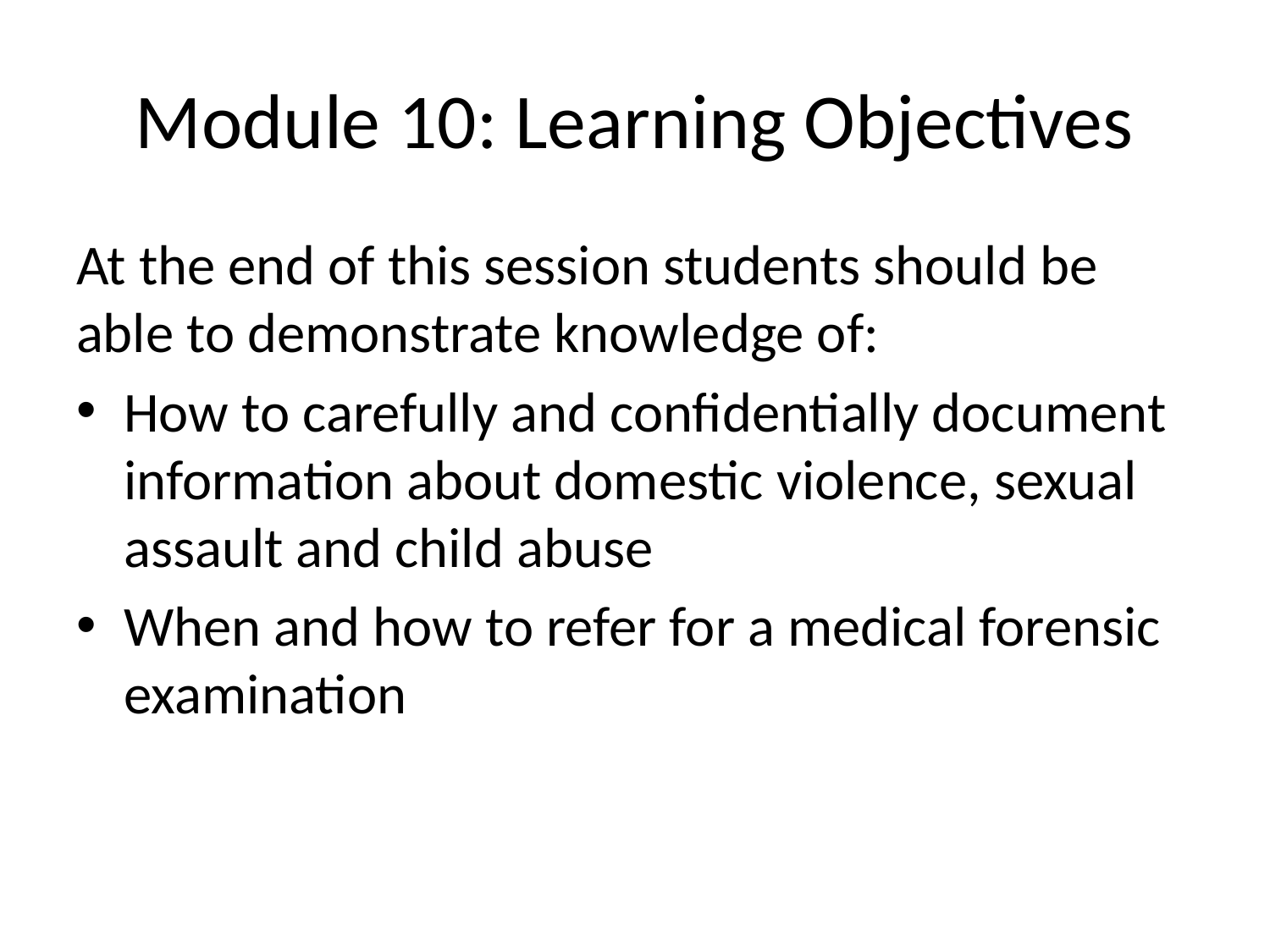

# Module 10: Learning Objectives
At the end of this session students should be able to demonstrate knowledge of:
How to carefully and confidentially document information about domestic violence, sexual assault and child abuse
When and how to refer for a medical forensic examination